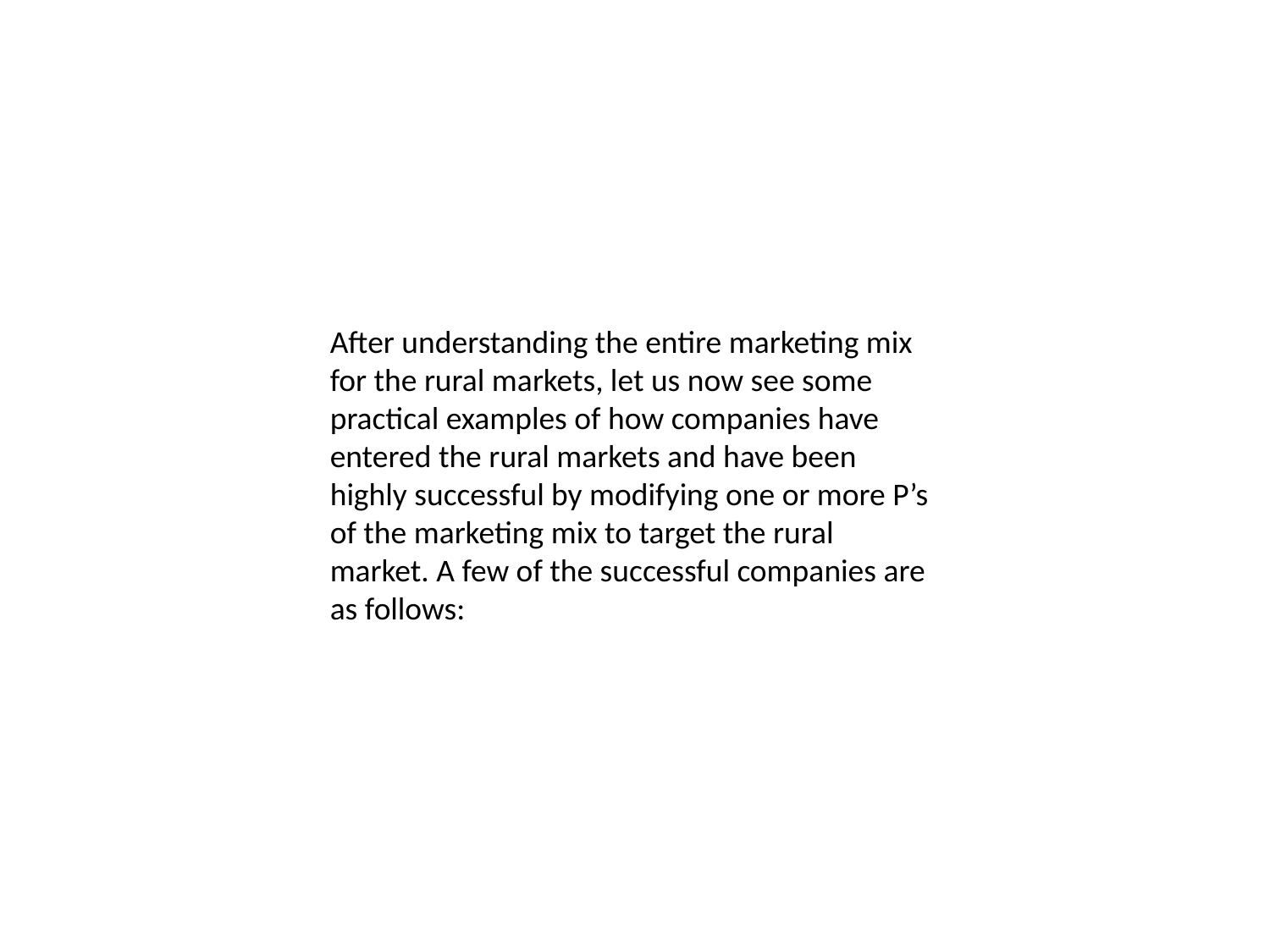

After understanding the entire marketing mix for the rural markets, let us now see some practical examples of how companies have entered the rural markets and have been highly successful by modifying one or more P’s of the marketing mix to target the rural market. A few of the successful companies are as follows: